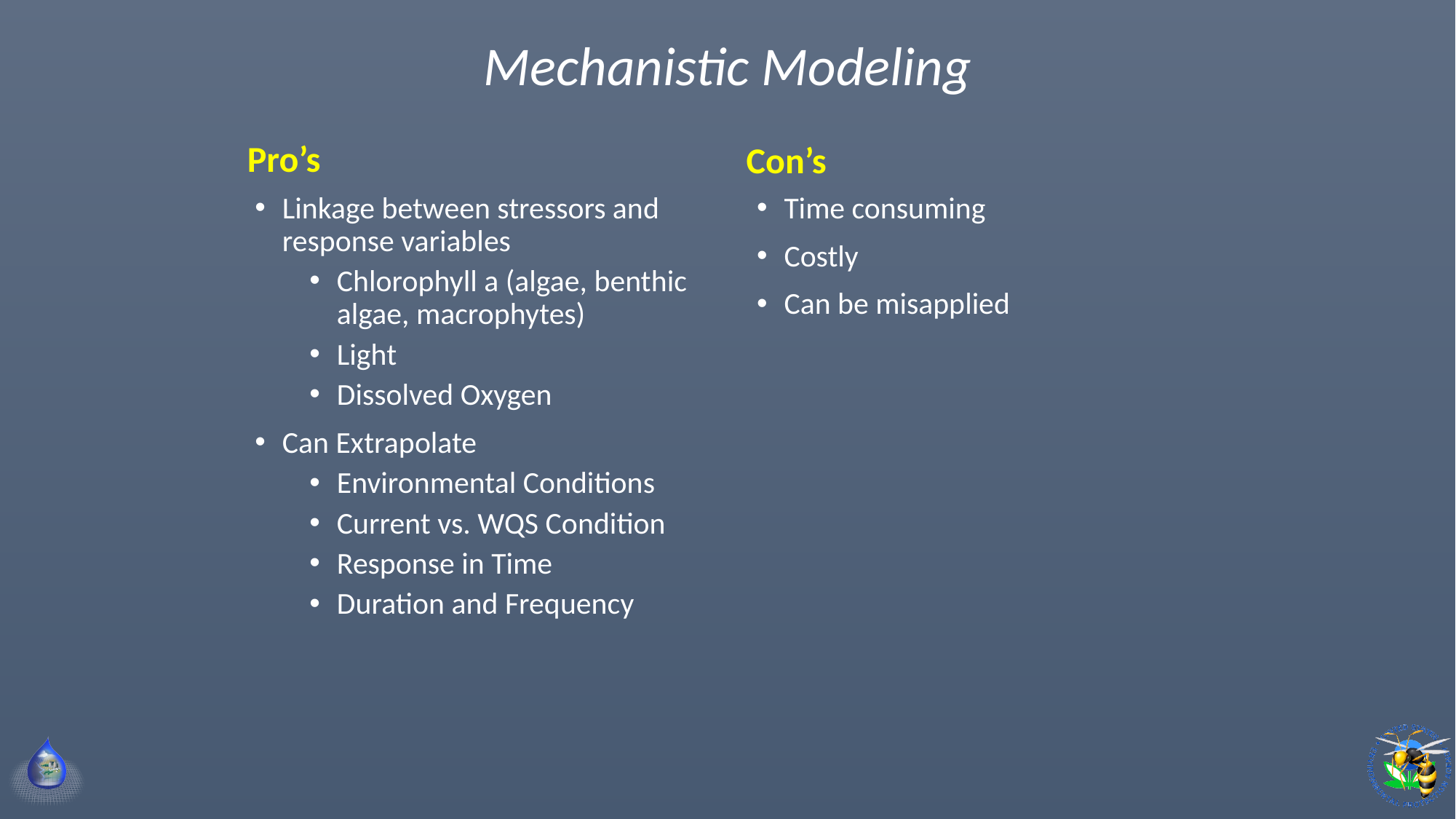

# Mechanistic Modeling
Pro’s
Con’s
Time consuming
Costly
Can be misapplied

Linkage between stressors and response variables
Chlorophyll a (algae, benthic algae, macrophytes)
Light
Dissolved Oxygen
Can Extrapolate
Environmental Conditions
Current vs. WQS Condition
Response in Time
Duration and Frequency